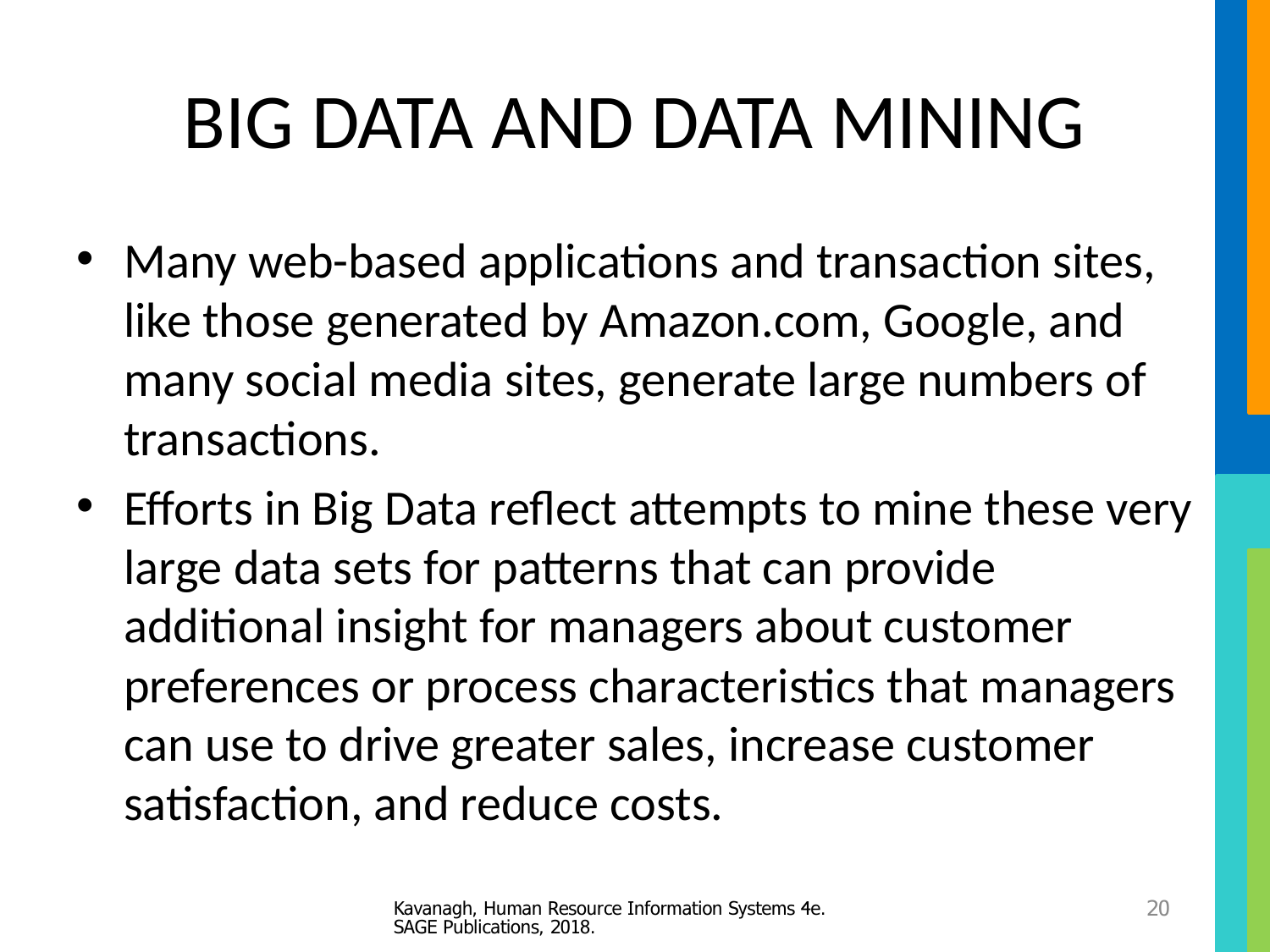

# BIG DATA AND DATA MINING
Many web-based applications and transaction sites, like those generated by Amazon.com, Google, and many social media sites, generate large numbers of transactions.
Efforts in Big Data reflect attempts to mine these very large data sets for patterns that can provide additional insight for managers about customer preferences or process characteristics that managers can use to drive greater sales, increase customer satisfaction, and reduce costs.

Kavanagh, Human Resource Information Systems 4e. SAGE Publications, 2018.
20